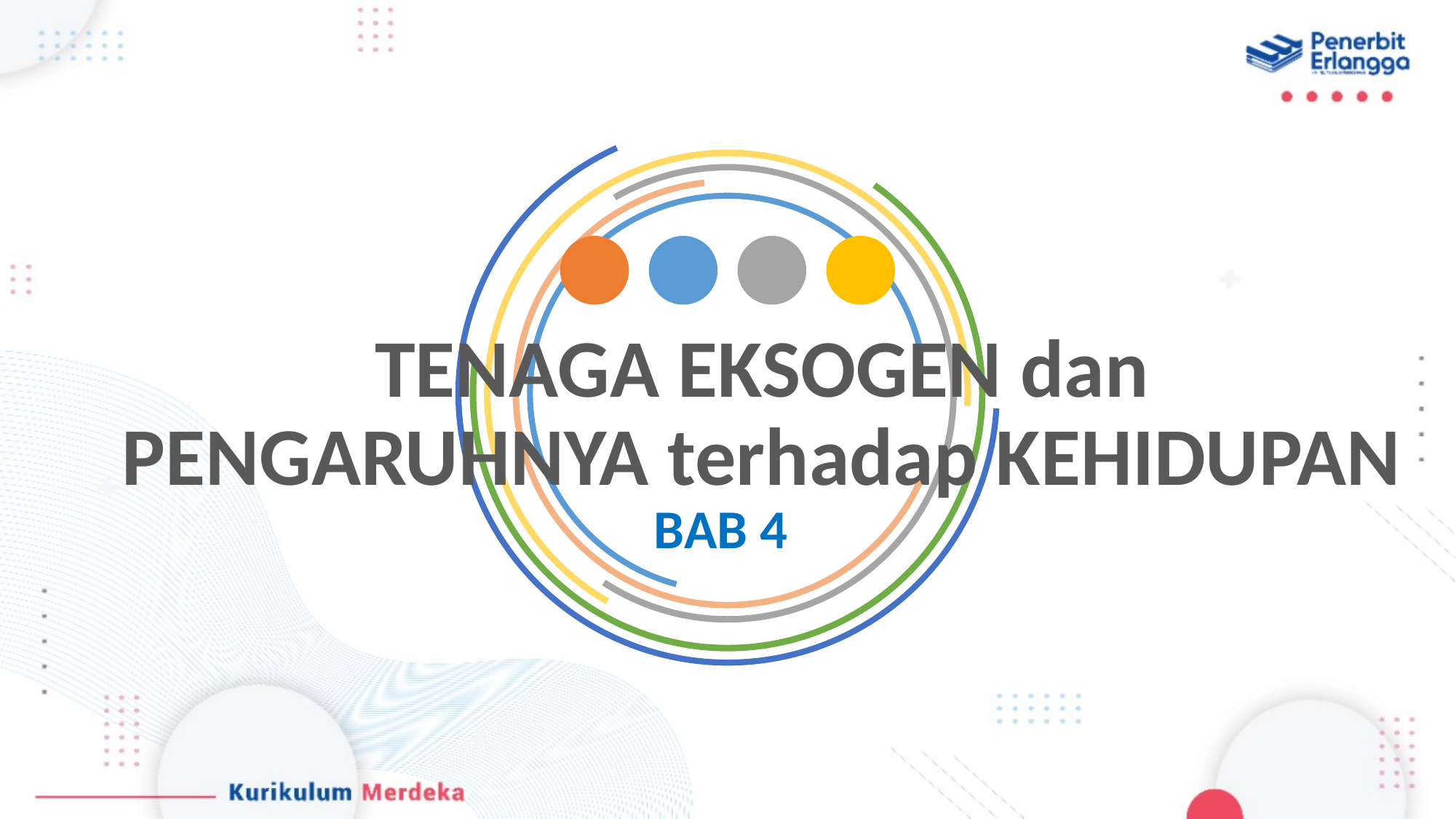

TENAGA EKSOGEN dan PENGARUHNYA terhadap KEHIDUPAN
BAB 4